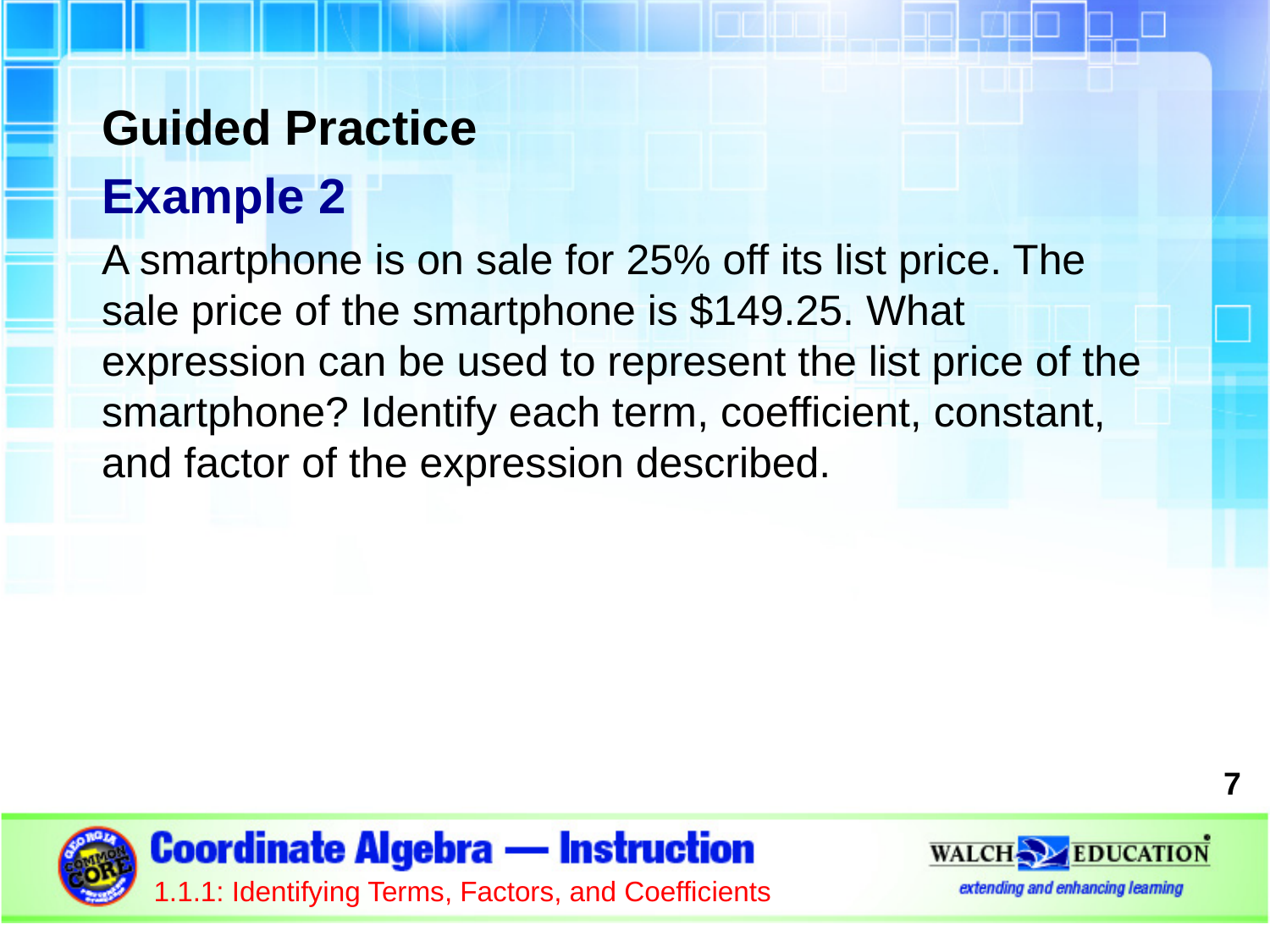

Guided Practice
Example 2
A smartphone is on sale for 25% off its list price. The sale price of the smartphone is $149.25. What expression can be used to represent the list price of the smartphone? Identify each term, coefficient, constant, and factor of the expression described.
7
1.1.1: Identifying Terms, Factors, and Coefficients